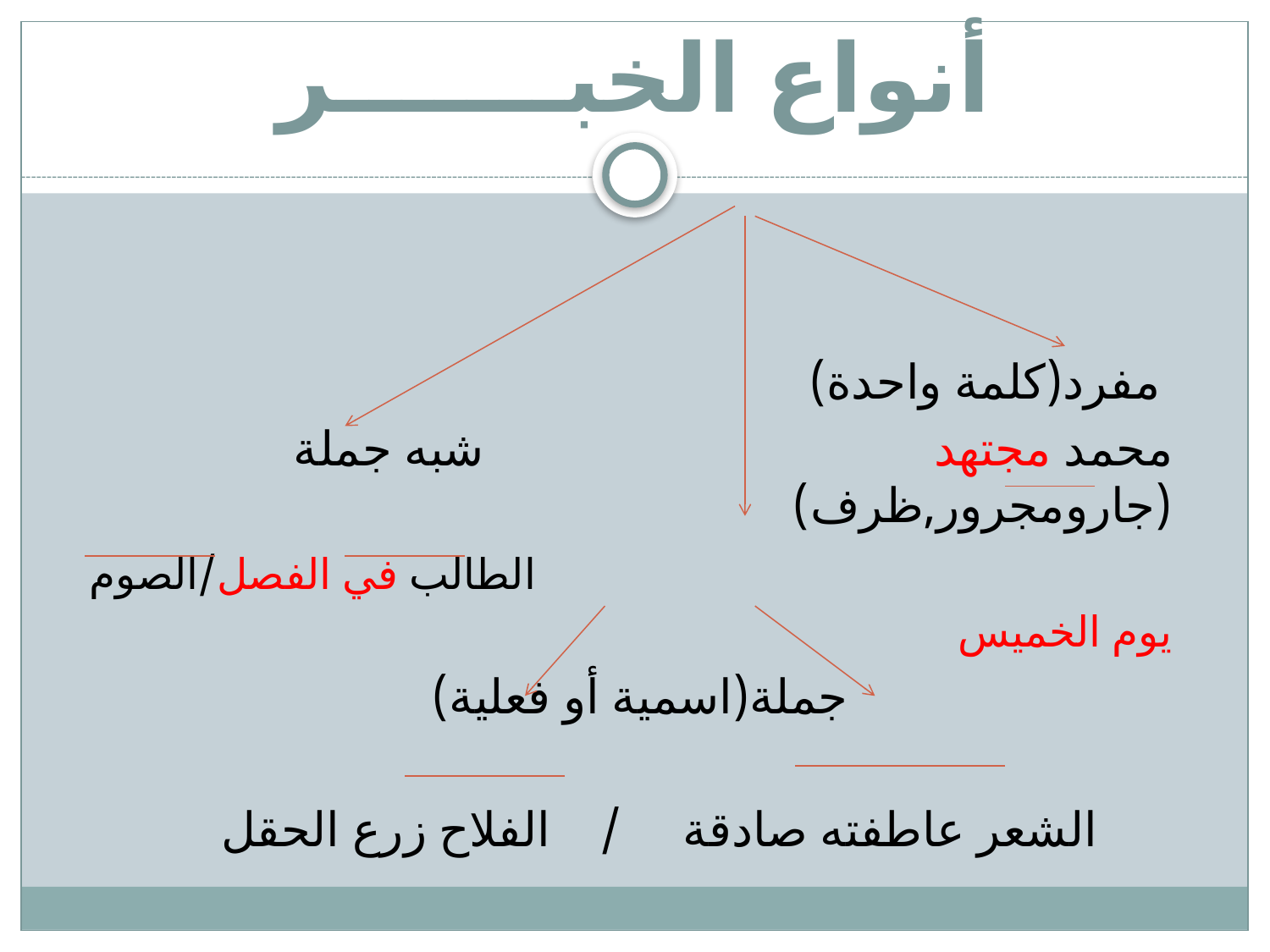

# أنواع الخبـــــــر

    مفرد(كلمة واحدة)
   محمد مجتهد                                    شبه جملة (جارومجرور,ظرف)
                                                      الطالب في الفصل/الصوم يوم الخميس
                             جملة(اسمية أو فعلية)

         الشعر عاطفته صادقة     /    الفلاح زرع الحقل